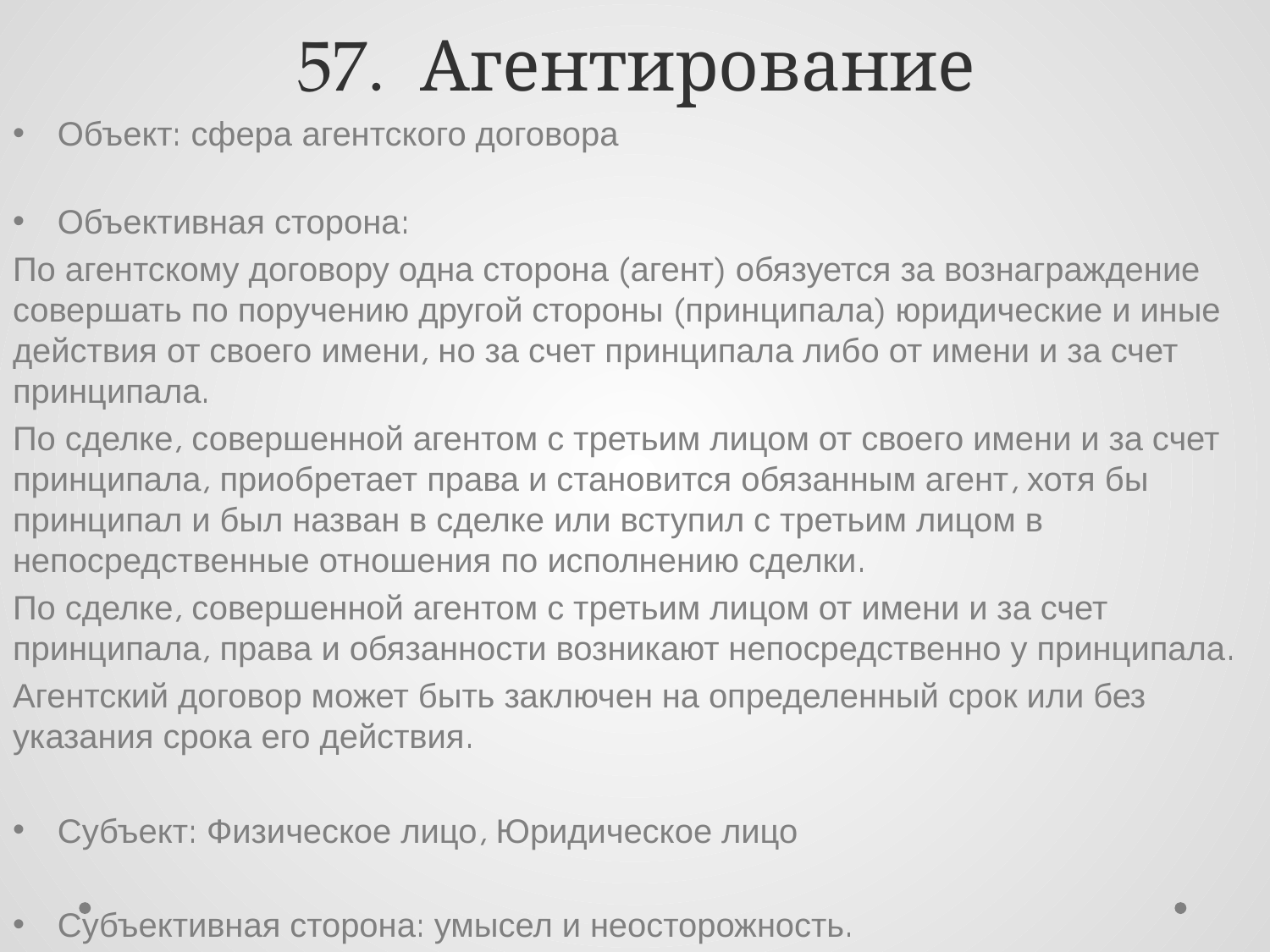

# 57.  Агентирование
Объект: сфера агентского договора
Объективная сторона:
По агентскому договору одна сторона (агент) обязуется за вознаграждение совершать по поручению другой стороны (принципала) юридические и иные действия от своего имени, но за счет принципала либо от имени и за счет принципала.
По сделке, совершенной агентом с третьим лицом от своего имени и за счет принципала, приобретает права и становится обязанным агент, хотя бы принципал и был назван в сделке или вступил с третьим лицом в непосредственные отношения по исполнению сделки.
По сделке, совершенной агентом с третьим лицом от имени и за счет принципала, права и обязанности возникают непосредственно у принципала.
Агентский договор может быть заключен на определенный срок или без указания срока его действия.

Субъект: Физическое лицо, Юридическое лицо

Субъективная сторона: умысел и неосторожность.